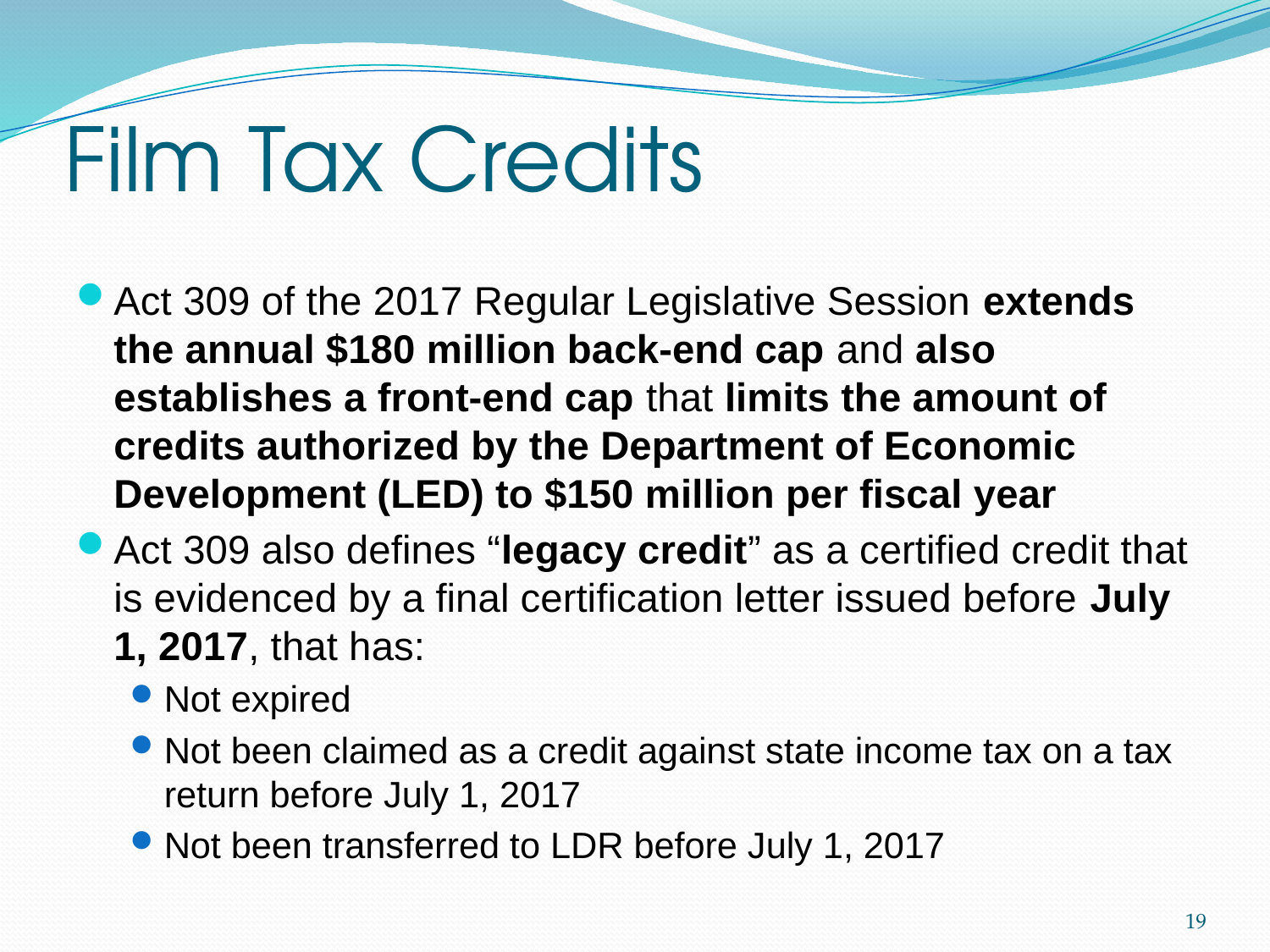

# Film Tax Credits
Act 309 of the 2017 Regular Legislative Session extends the annual $180 million back-end cap and also establishes a front-end cap that limits the amount of credits authorized by the Department of Economic Development (LED) to $150 million per fiscal year
Act 309 also defines “legacy credit” as a certified credit that is evidenced by a final certification letter issued before July 1, 2017, that has:
Not expired
Not been claimed as a credit against state income tax on a tax return before July 1, 2017
Not been transferred to LDR before July 1, 2017
19